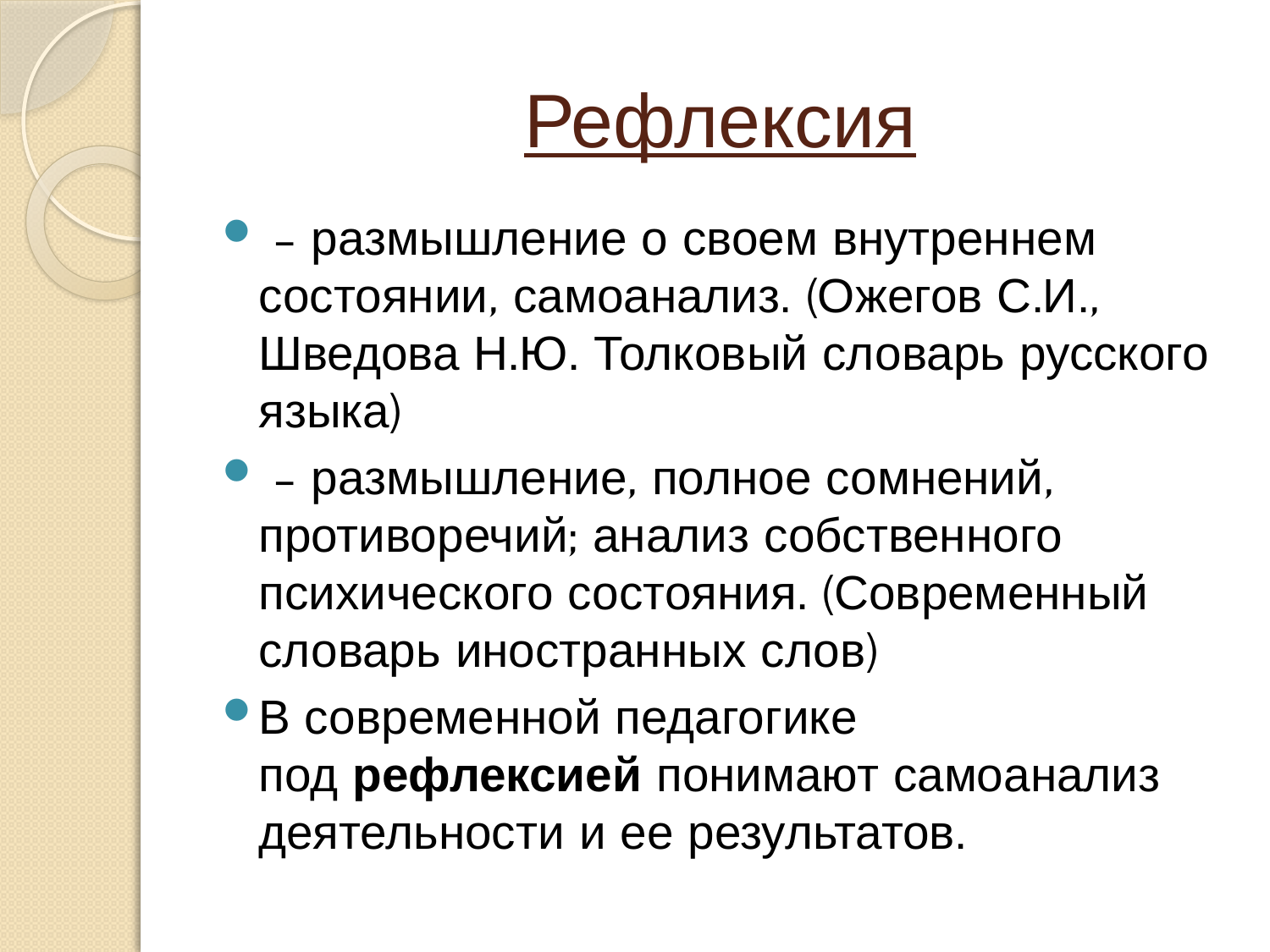

# Рефлексия
 – размышление о своем внутреннем состоянии, самоанализ. (Ожегов С.И., Шведова Н.Ю. Толковый словарь русского языка)
 – размышление, полное сомнений, противоречий; анализ собственного психического состояния. (Современный словарь иностранных слов)
В современной педагогике под рефлексией понимают самоанализ деятельности и ее результатов.